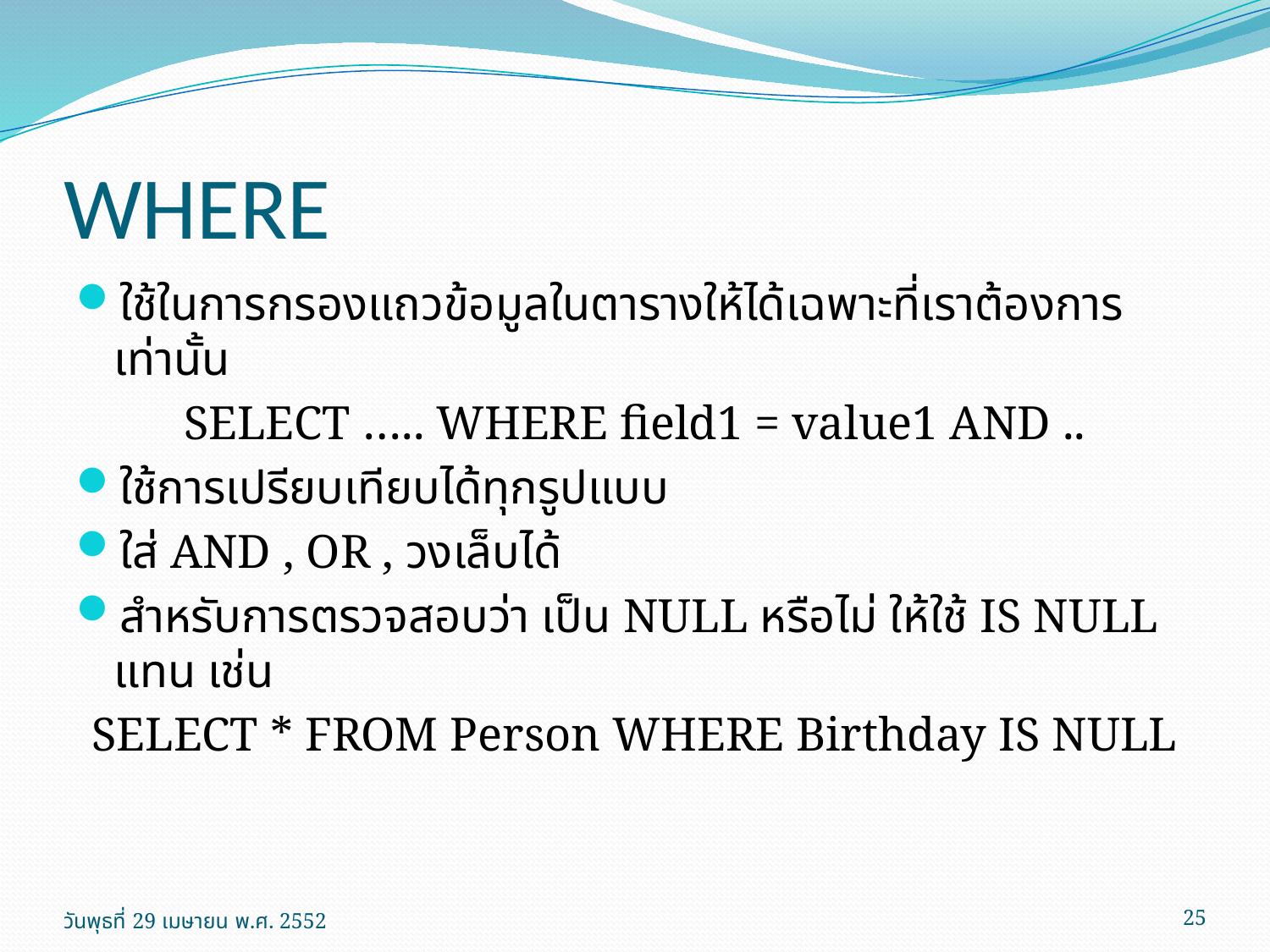

# WHERE
ใช้ในการกรองแถวข้อมูลในตารางให้ได้เฉพาะที่เราต้องการเท่านั้น
SELECT ….. WHERE field1 = value1 AND ..
ใช้การเปรียบเทียบได้ทุกรูปแบบ
ใส่ AND , OR , วงเล็บได้
สำหรับการตรวจสอบว่า เป็น NULL หรือไม่ ให้ใช้ IS NULL แทน เช่น
SELECT * FROM Person WHERE Birthday IS NULL

วันพุธที่ 29 เมษายน พ.ศ. 2552
25